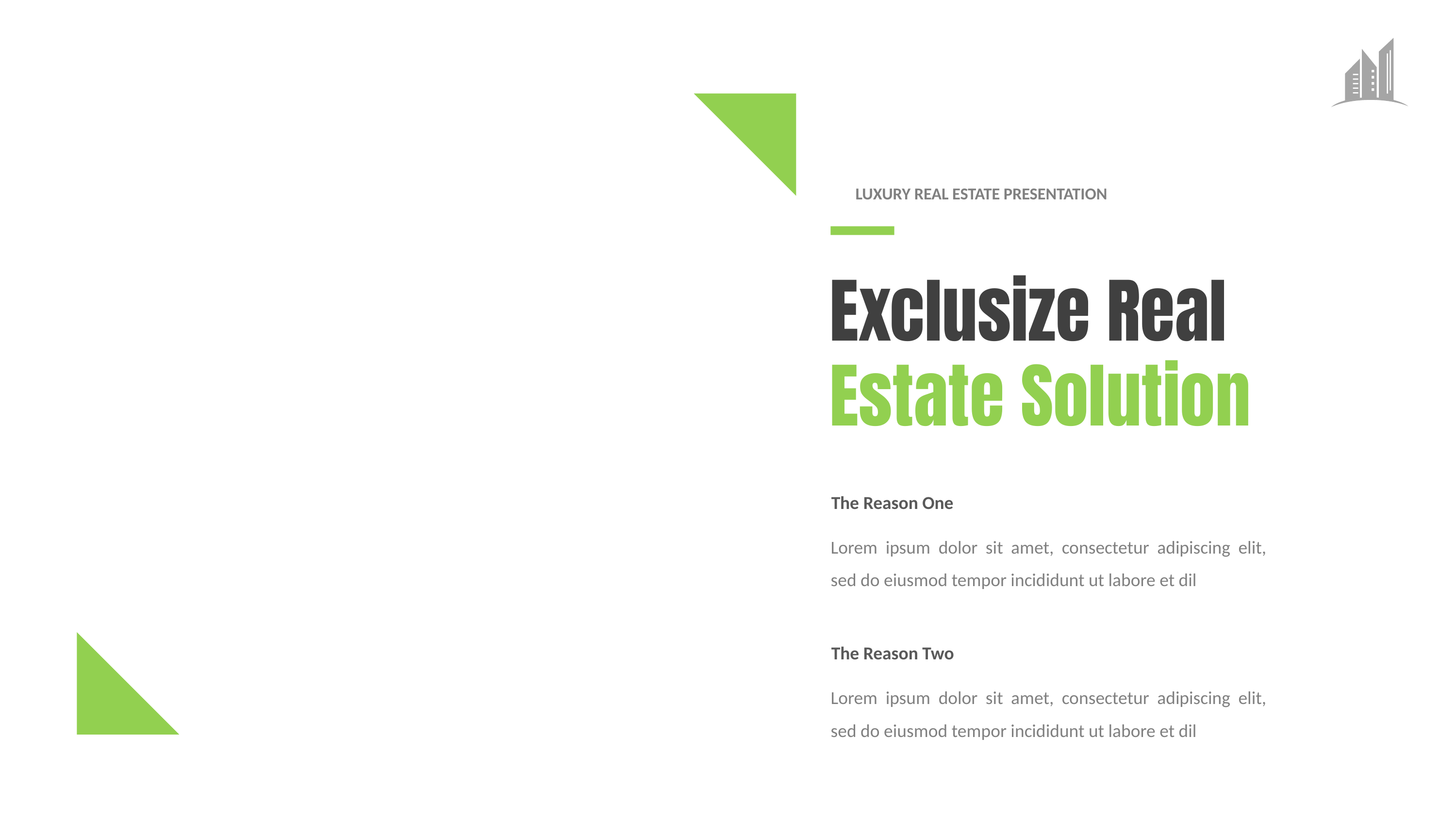

LUXURY REAL ESTATE PRESENTATION

Exclusize Real Estate Solution
The Reason One
Lorem ipsum dolor sit amet, consectetur adipiscing elit, sed do eiusmod tempor incididunt ut labore et dil

The Reason Two
Lorem ipsum dolor sit amet, consectetur adipiscing elit, sed do eiusmod tempor incididunt ut labore et dil